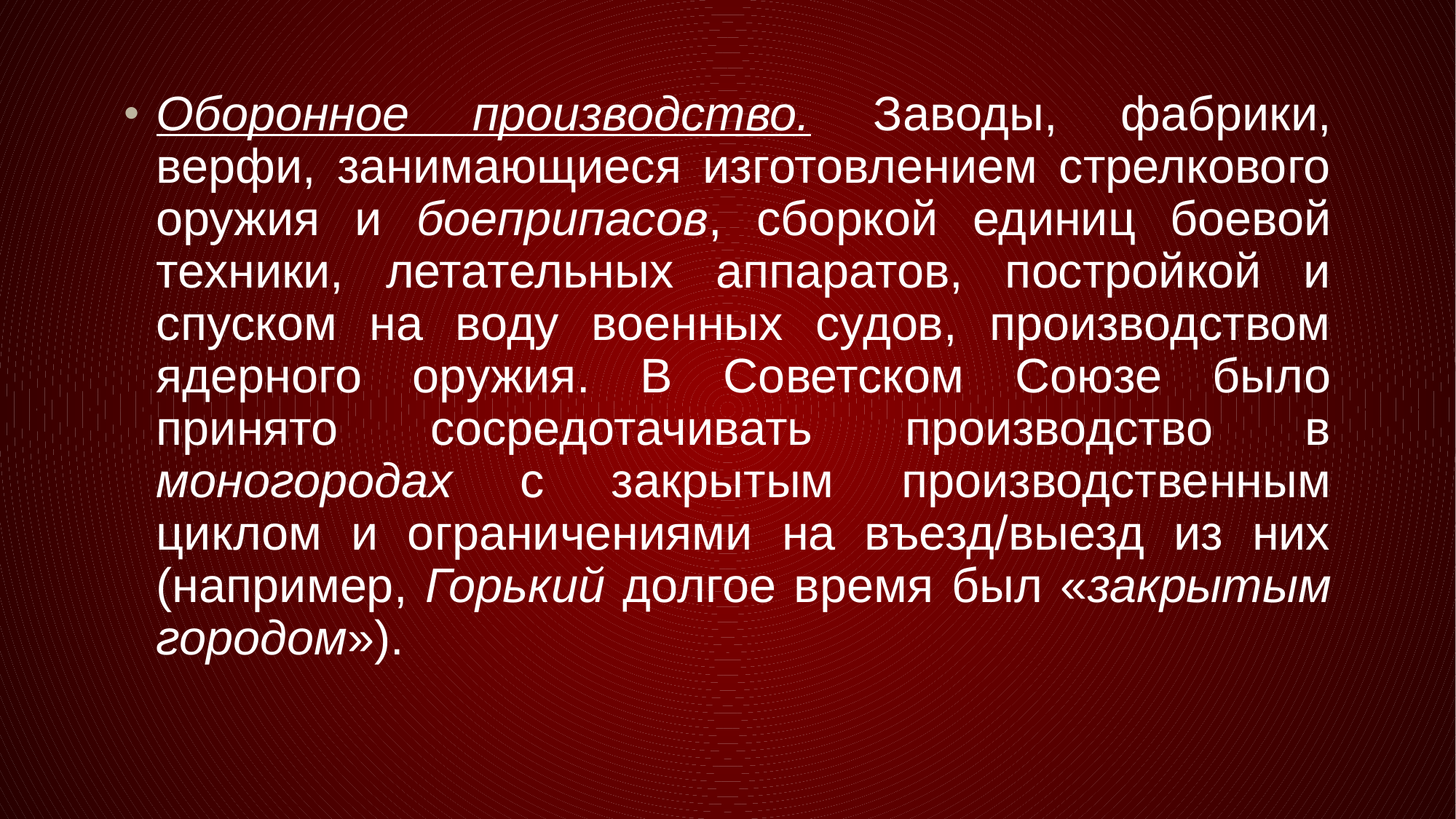

Оборонное производство. Заводы, фабрики, верфи, занимающиеся изготовлением стрелкового оружия и боеприпасов, сборкой единиц боевой техники, летательных аппаратов, постройкой и спуском на воду военных судов, производством ядерного оружия. В Советском Союзе было принято сосредотачивать производство в моногородах с закрытым производственным циклом и ограничениями на въезд/выезд из них (например, Горький долгое время был «закрытым городом»).